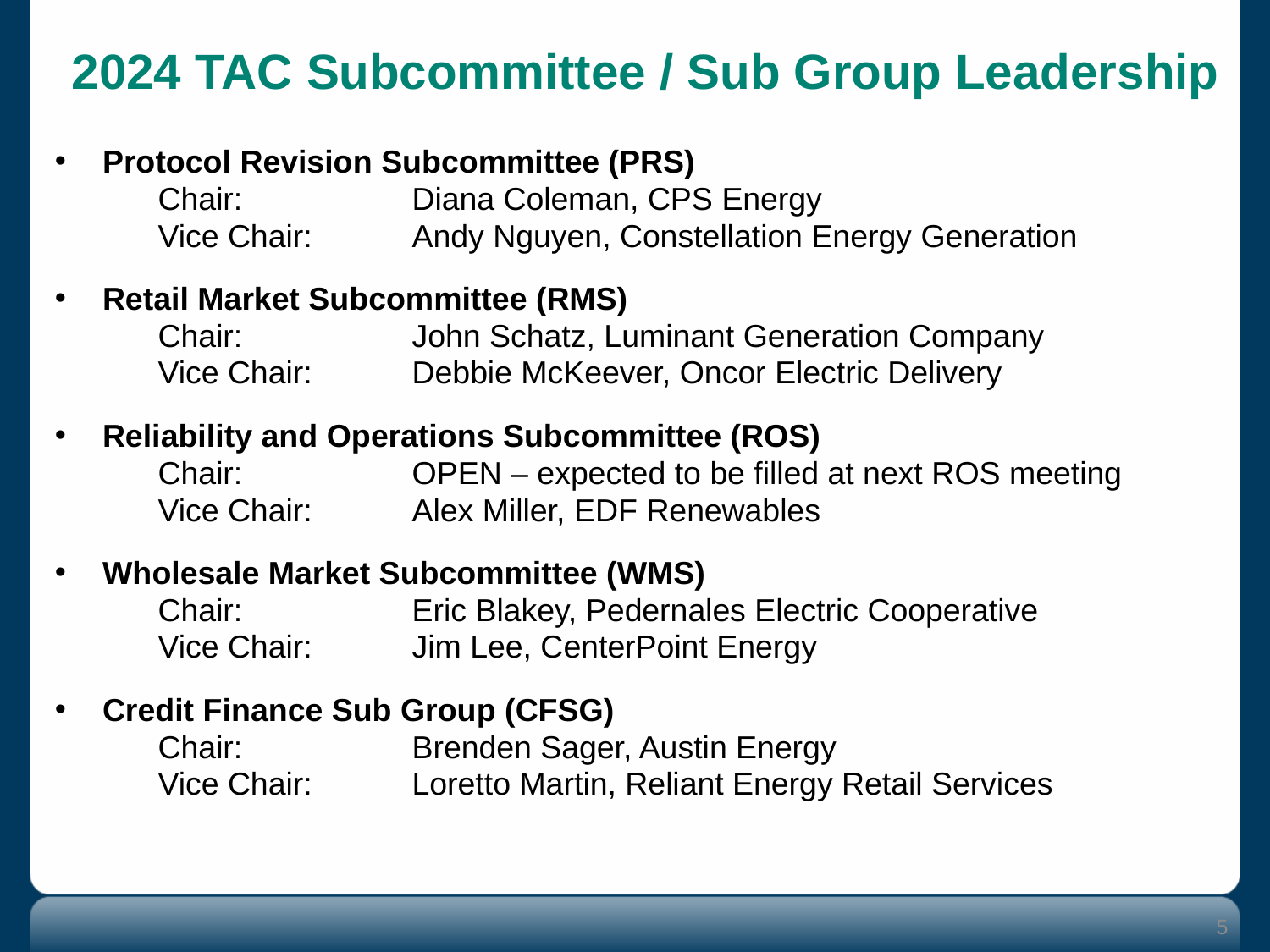

# 2024 TAC Subcommittee / Sub Group Leadership
Protocol Revision Subcommittee (PRS)
	Chair: 		Diana Coleman, CPS Energy
	Vice Chair: 	Andy Nguyen, Constellation Energy Generation
Retail Market Subcommittee (RMS)
	Chair: 		John Schatz, Luminant Generation Company
	Vice Chair: 	Debbie McKeever, Oncor Electric Delivery
Reliability and Operations Subcommittee (ROS)
	Chair: 		OPEN – expected to be filled at next ROS meeting
	Vice Chair: 	Alex Miller, EDF Renewables
Wholesale Market Subcommittee (WMS)
	Chair: 		Eric Blakey, Pedernales Electric Cooperative
	Vice Chair: 	Jim Lee, CenterPoint Energy
Credit Finance Sub Group (CFSG)
	Chair: 		Brenden Sager, Austin Energy
	Vice Chair: 	Loretto Martin, Reliant Energy Retail Services
5